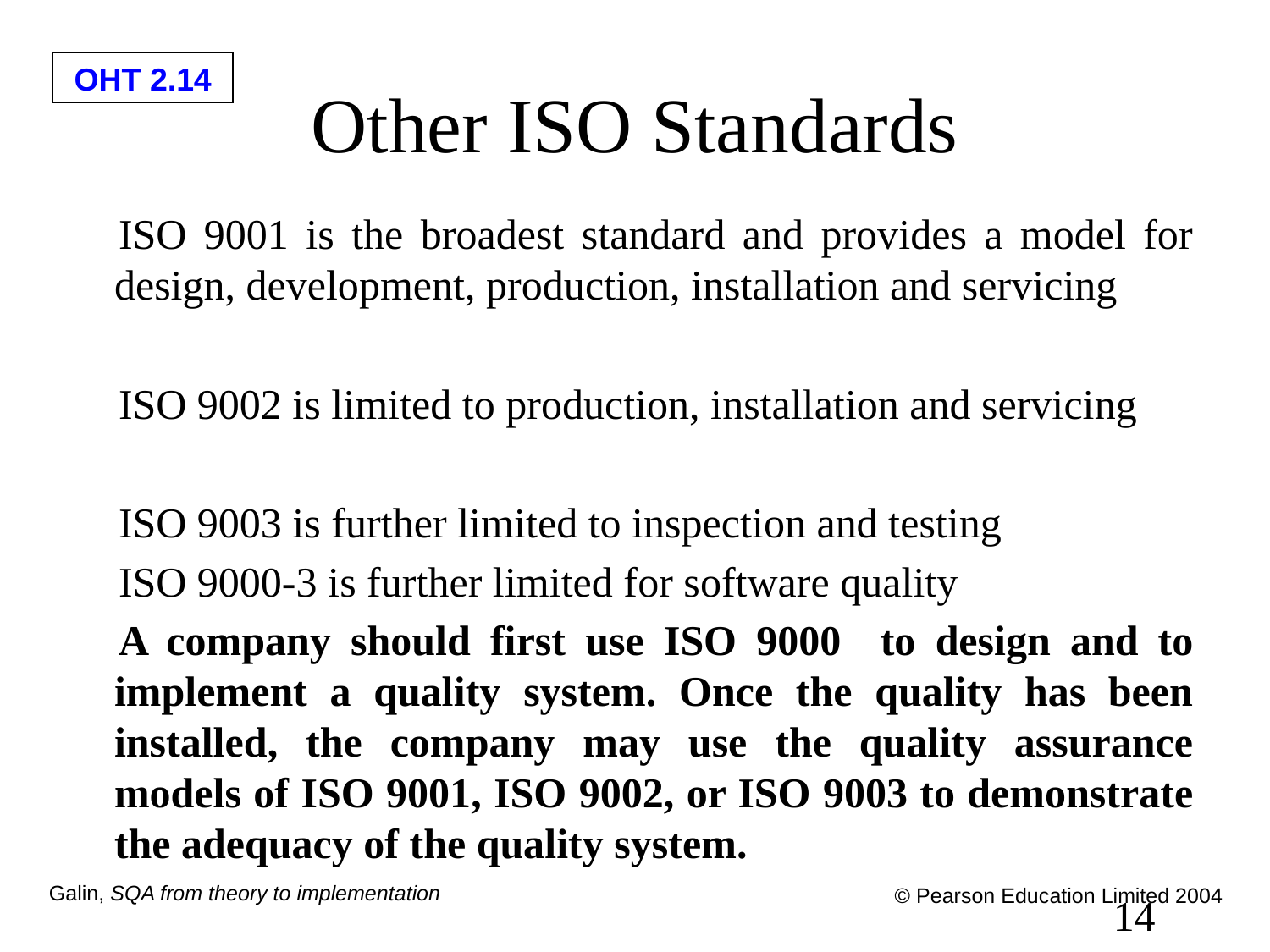

# Other ISO Standards
ISO 9001 is the broadest standard and provides a model for design, development, production, installation and servicing

ISO 9002 is limited to production, installation and servicing

ISO 9003 is further limited to inspection and testing
ISO 9000-3 is further limited for software quality
A company should first use ISO 9000  to design and to implement a quality system. Once the quality has been installed, the company may use the quality assurance models of ISO 9001, ISO 9002, or ISO 9003 to demonstrate the adequacy of the quality system.
14